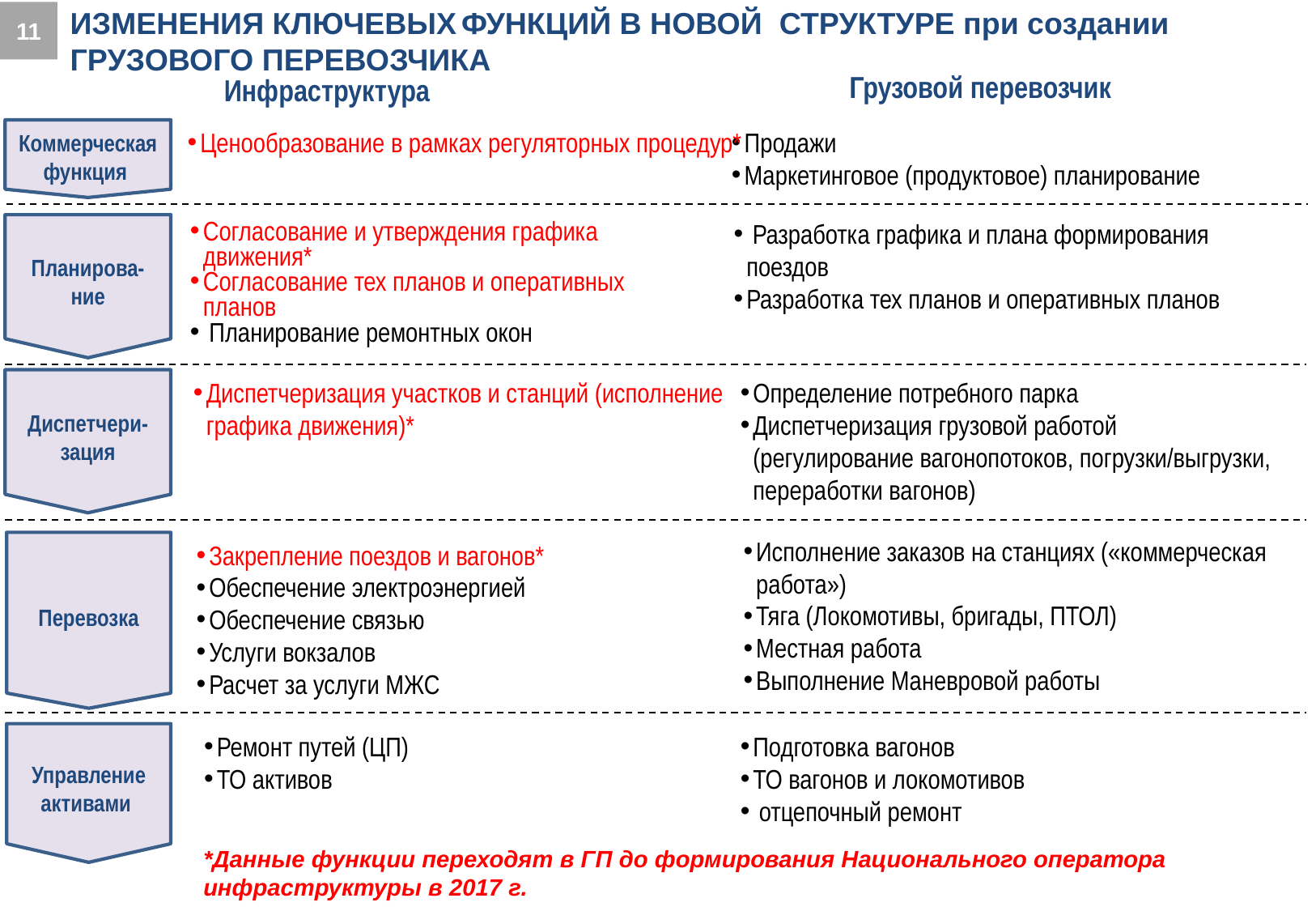

ИЗМЕНЕНИЯ КЛЮЧЕВЫХ ФУНКЦИЙ В НОВОЙ  СТРУКТУРЕ при создании ГРУЗОВОГО ПЕРЕВОЗЧИКА
11
Грузовой перевозчик
Инфраструктура
Коммерческая функция
Ценообразование в рамках регуляторных процедур*
Продажи
Маркетинговое (продуктовое) планирование
Планирова-ние
 Разработка графика и плана формирования поездов
Разработка тех планов и оперативных планов
Согласование и утверждения графика движения*
Согласование тех планов и оперативных планов
 Планирование ремонтных окон
Диспетчери-зация
Определение потребного парка
Диспетчеризация грузовой работой (регулирование вагонопотоков, погрузки/выгрузки, переработки вагонов)
Диспетчеризация участков и станций (исполнение графика движения)*
Исполнение заказов на станциях («коммерческая работа»)
Тяга (Локомотивы, бригады, ПТОЛ)
Местная работа
Выполнение Маневровой работы
Закрепление поездов и вагонов*
Обеспечение электроэнергией
Обеспечение связью
Услуги вокзалов
Расчет за услуги МЖС

Перевозка
Управление активами
Ремонт путей (ЦП)
ТО активов
Подготовка вагонов
ТО вагонов и локомотивов
 отцепочный ремонт
*Данные функции переходят в ГП до формирования Национального оператора инфраструктуры в 2017 г.